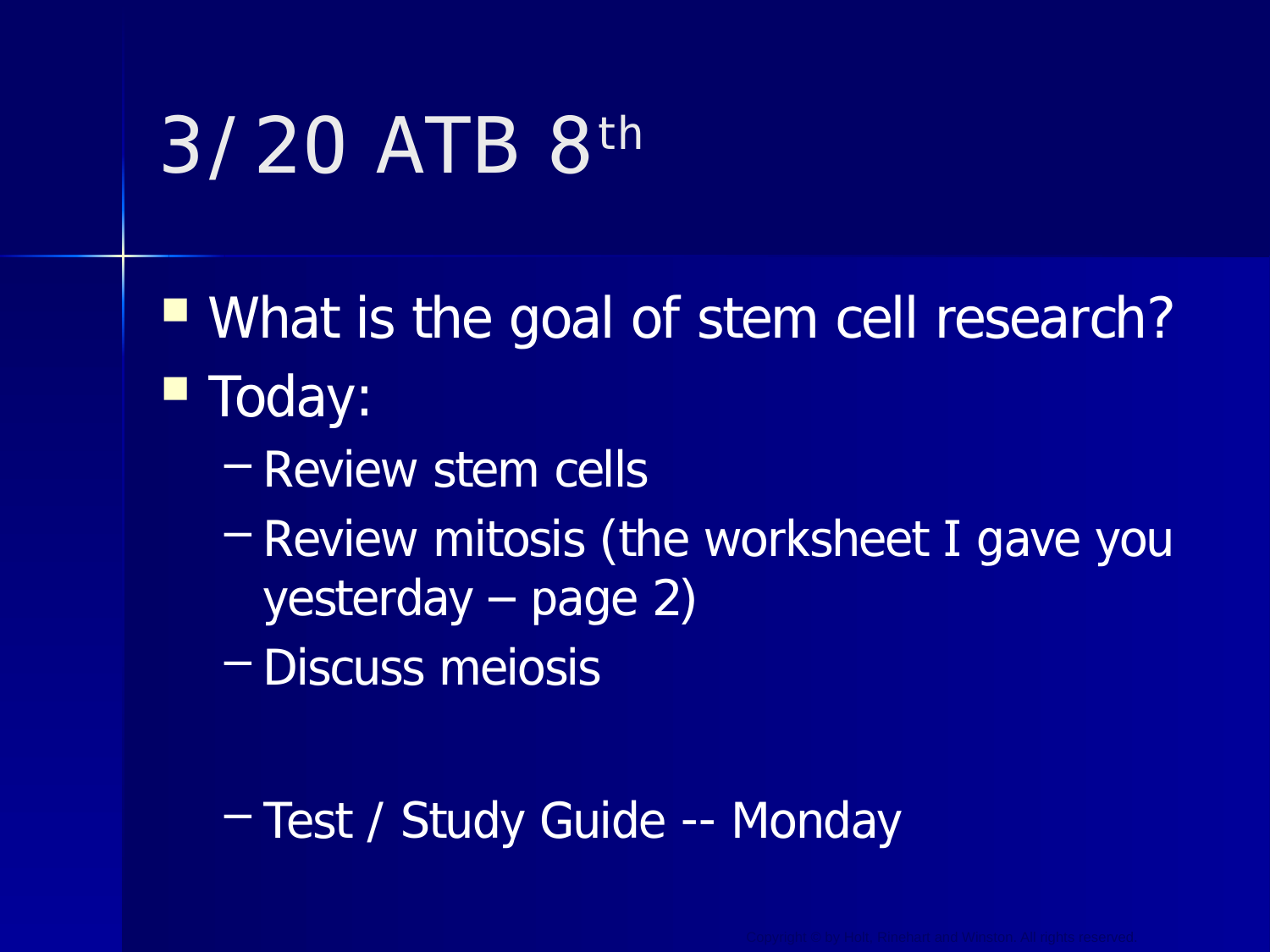

# 3/20 ATB 8th
What is the goal of stem cell research?
Today:
Review stem cells
Review mitosis (the worksheet I gave you yesterday – page 2)
Discuss meiosis

Test / Study Guide -- Monday